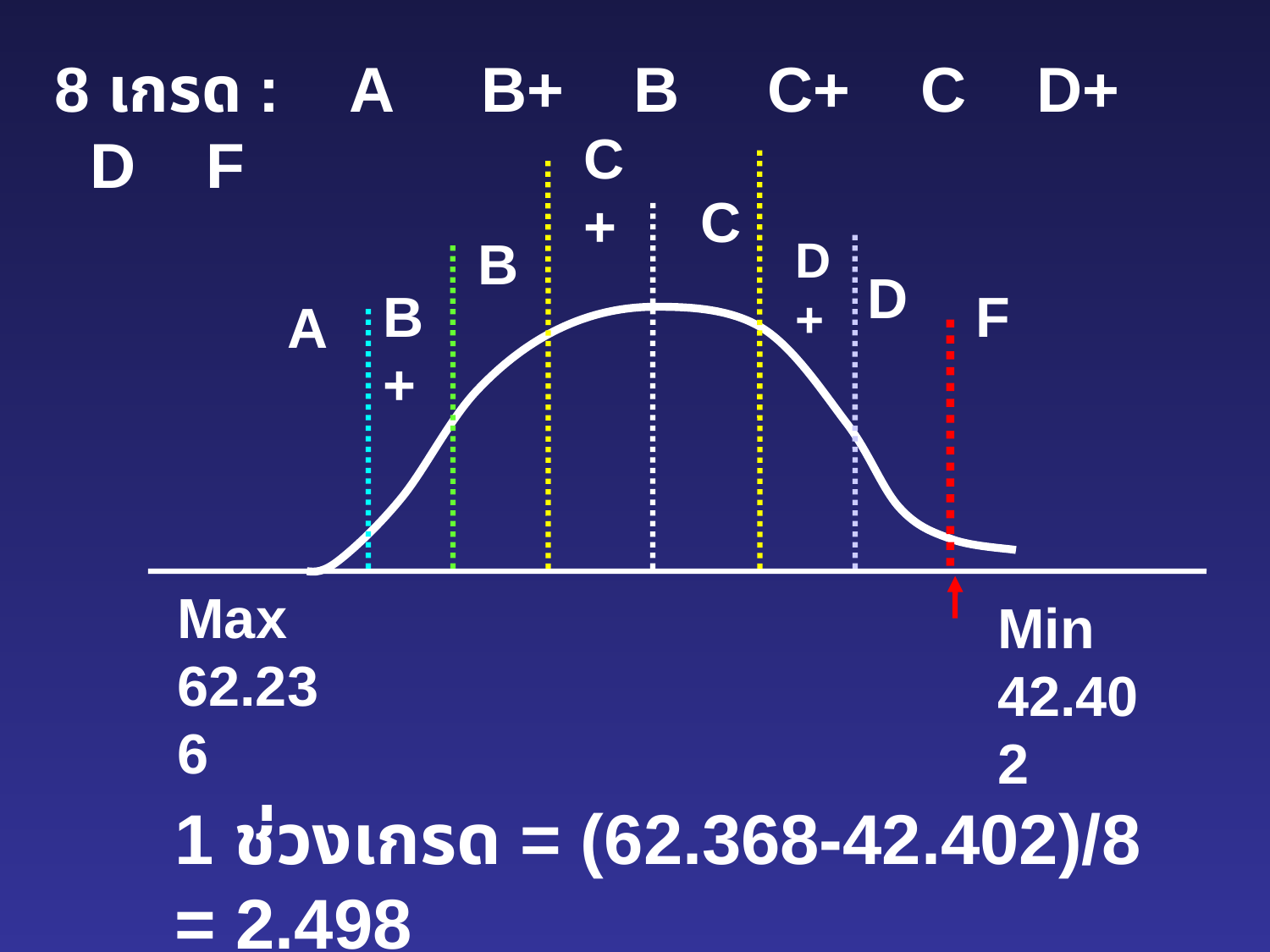

8 เกรด :    A     B+    B     C+    C    D+    D    F
C+

C

B
D+

D
B+
F
A

Max 62.236

Min 42.402
1 ช่วงเกรด = (62.368-42.402)/8 = 2.498